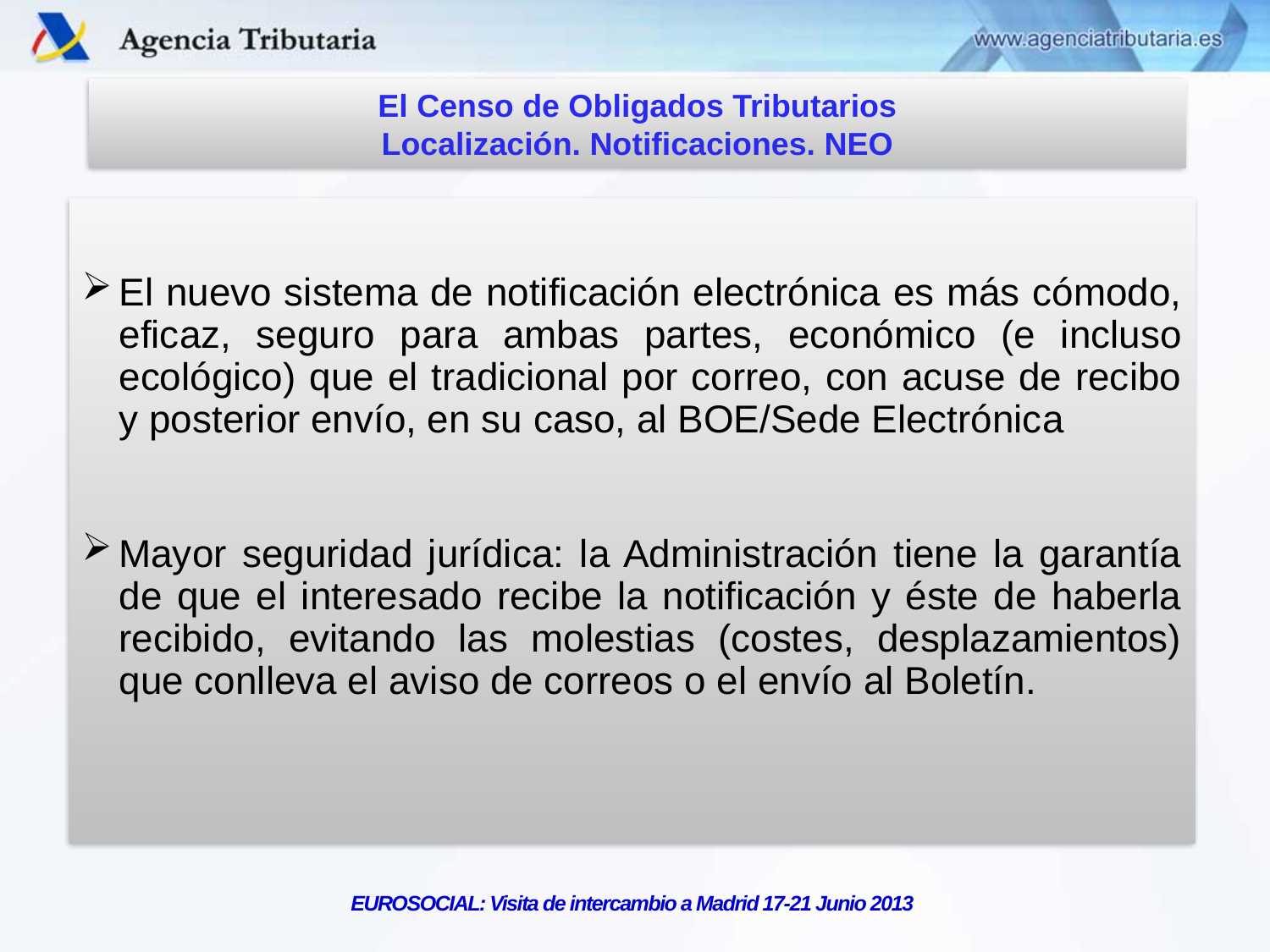

El Censo de Obligados Tributarios
Localización. Notificaciones. NEO

El nuevo sistema de notificación electrónica es más cómodo, eficaz, seguro para ambas partes, económico (e incluso ecológico) que el tradicional por correo, con acuse de recibo y posterior envío, en su caso, al BOE/Sede Electrónica

Mayor seguridad jurídica: la Administración tiene la garantía de que el interesado recibe la notificación y éste de haberla recibido, evitando las molestias (costes, desplazamientos) que conlleva el aviso de correos o el envío al Boletín.

EUROSOCIAL: Visita de intercambio a Madrid 17-21 Junio 2013